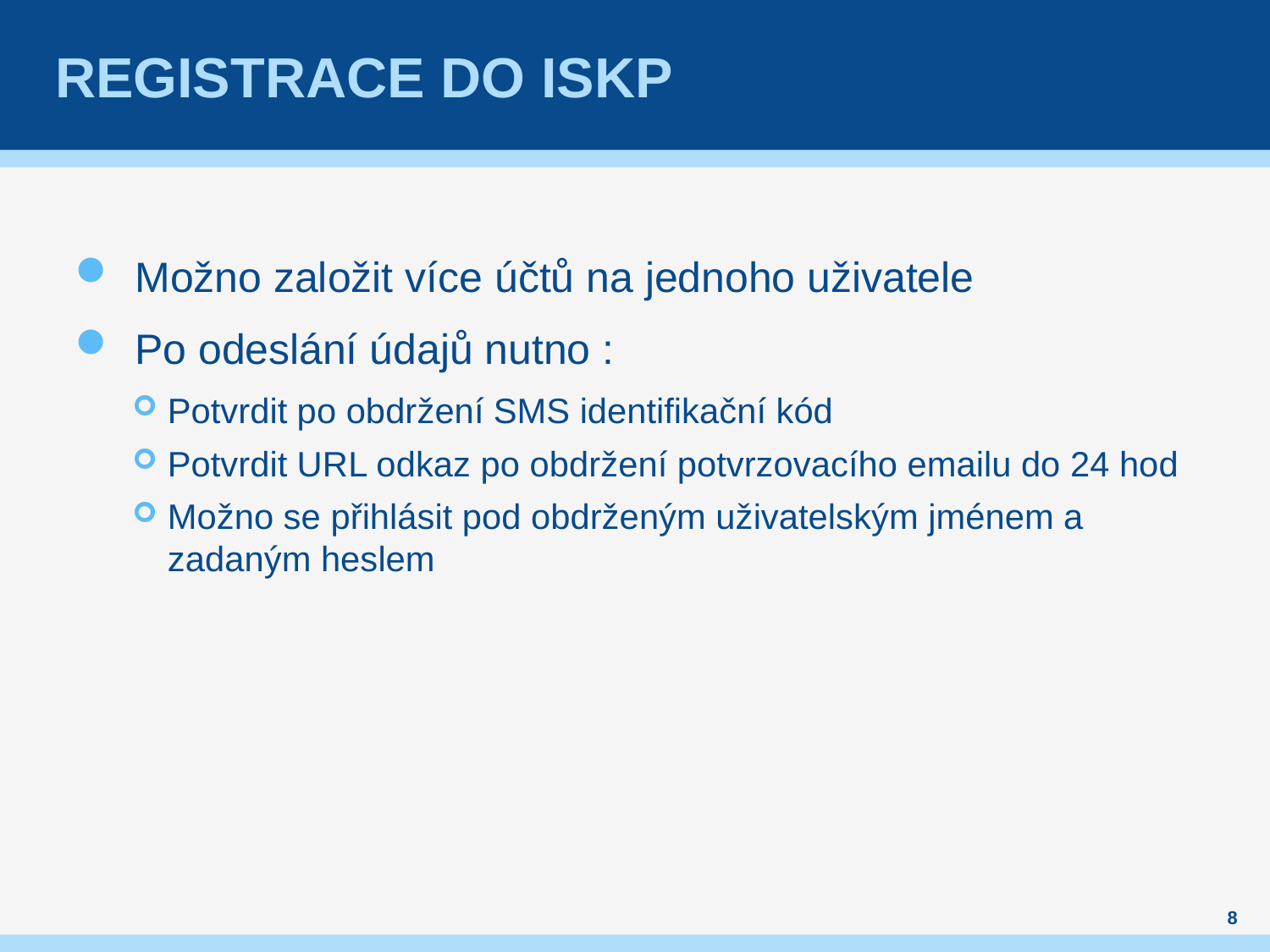

# Registrace do iskp
Možno založit více účtů na jednoho uživatele
Po odeslání údajů nutno :
Potvrdit po obdržení SMS identifikační kód
Potvrdit URL odkaz po obdržení potvrzovacího emailu do 24 hod
Možno se přihlásit pod obdrženým uživatelským jménem a zadaným heslem
8